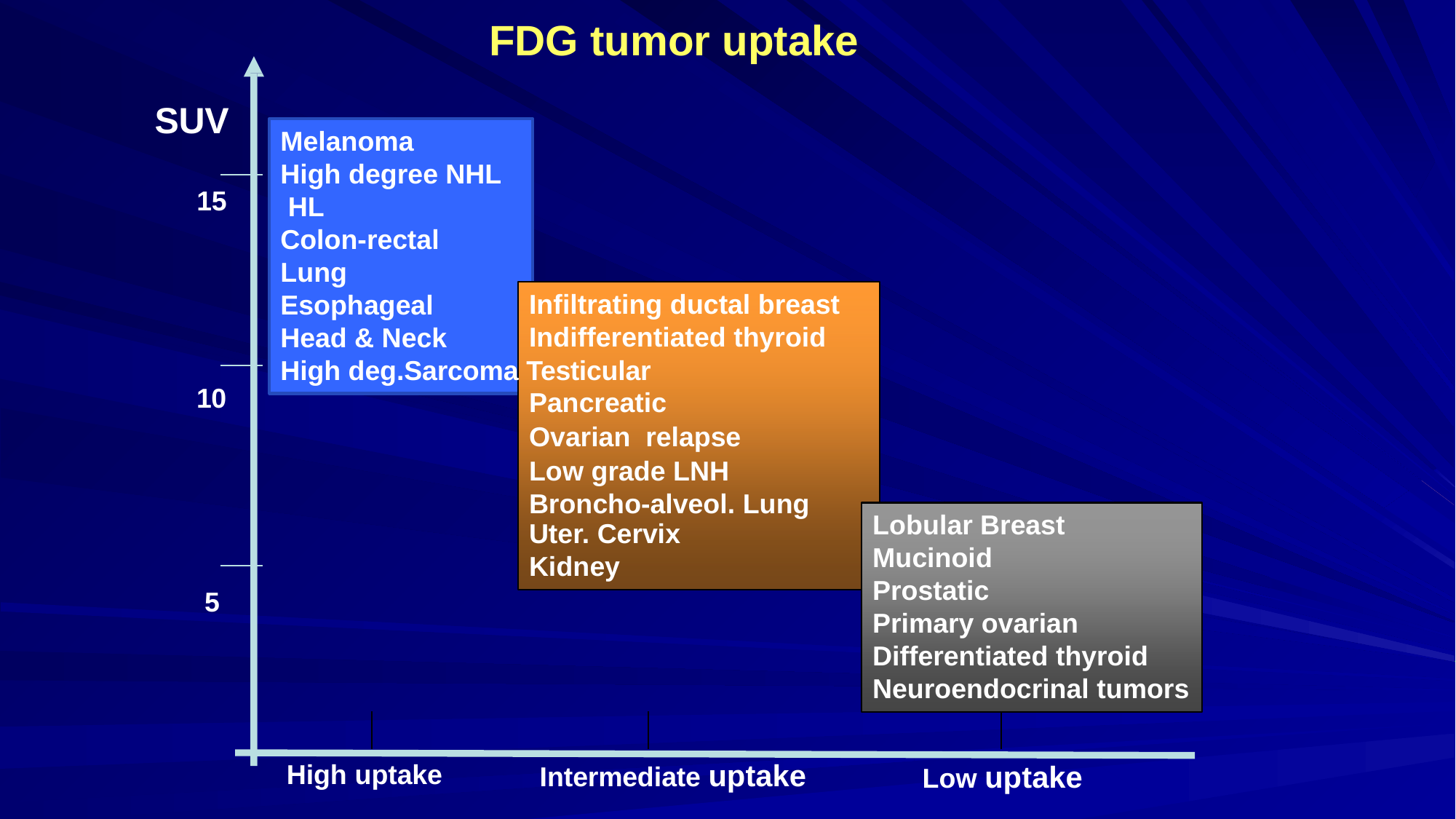

FDG tumor uptake

SUV

Melanoma
High degree NHL  HL
Colon-rectal   Lung

15

Infiltrating ductal breast   Indifferentiated thyroid
Esophageal   Head & Neck
High deg.Sarcoma Testicular

10
Pancreatic
Ovarian  relapse
Low grade LNH
Broncho-alveol. Lung

Lobular Breast   Mucinoid   Prostatic
Uter. Cervix   Kidney

5
Primary ovarian   Differentiated thyroid   Neuroendocrinal tumors

Intermediate uptake
High uptake
Low uptake